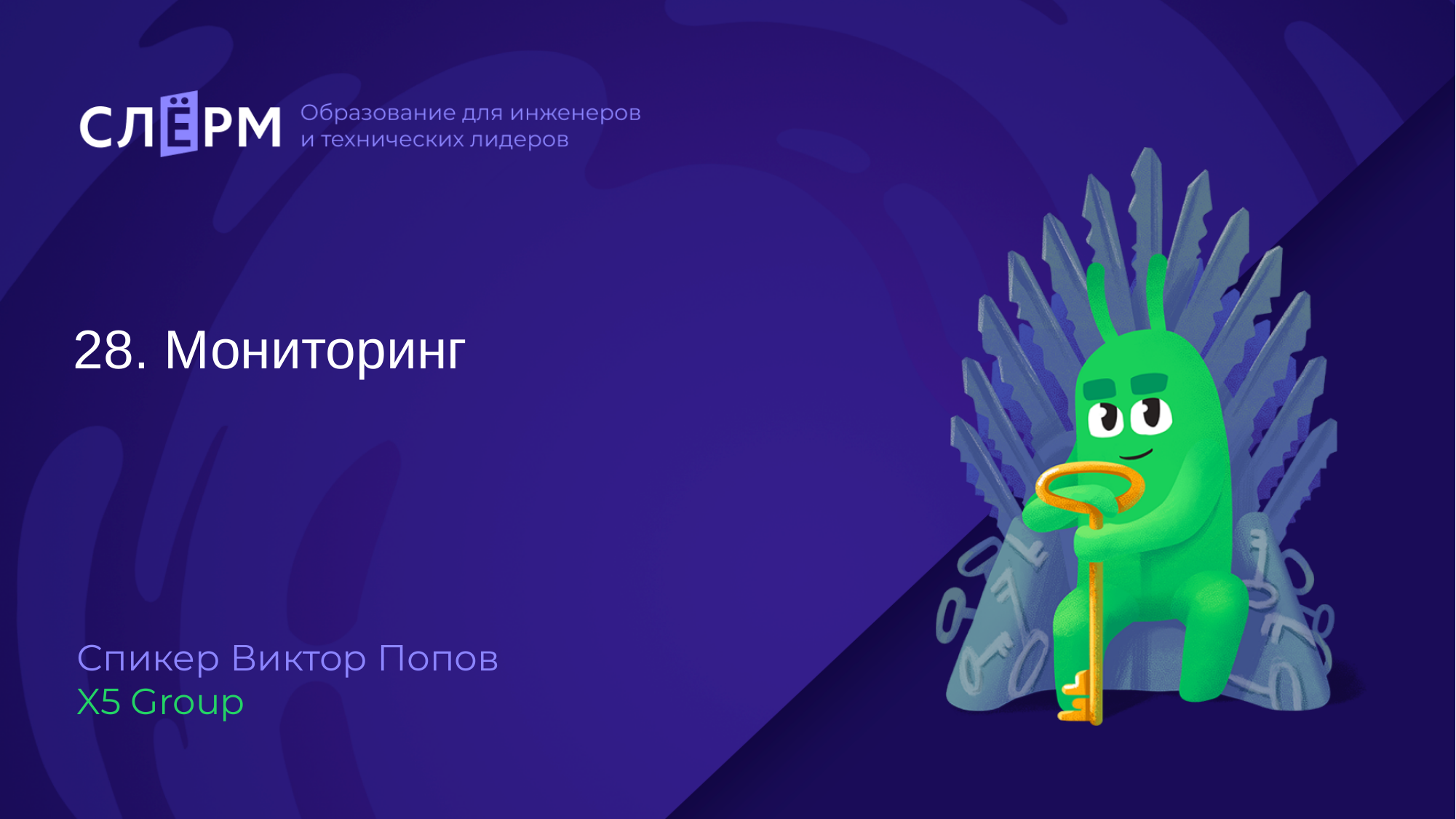

# 28. Мониторинг
Спикер Виктор Попов
X5 Group